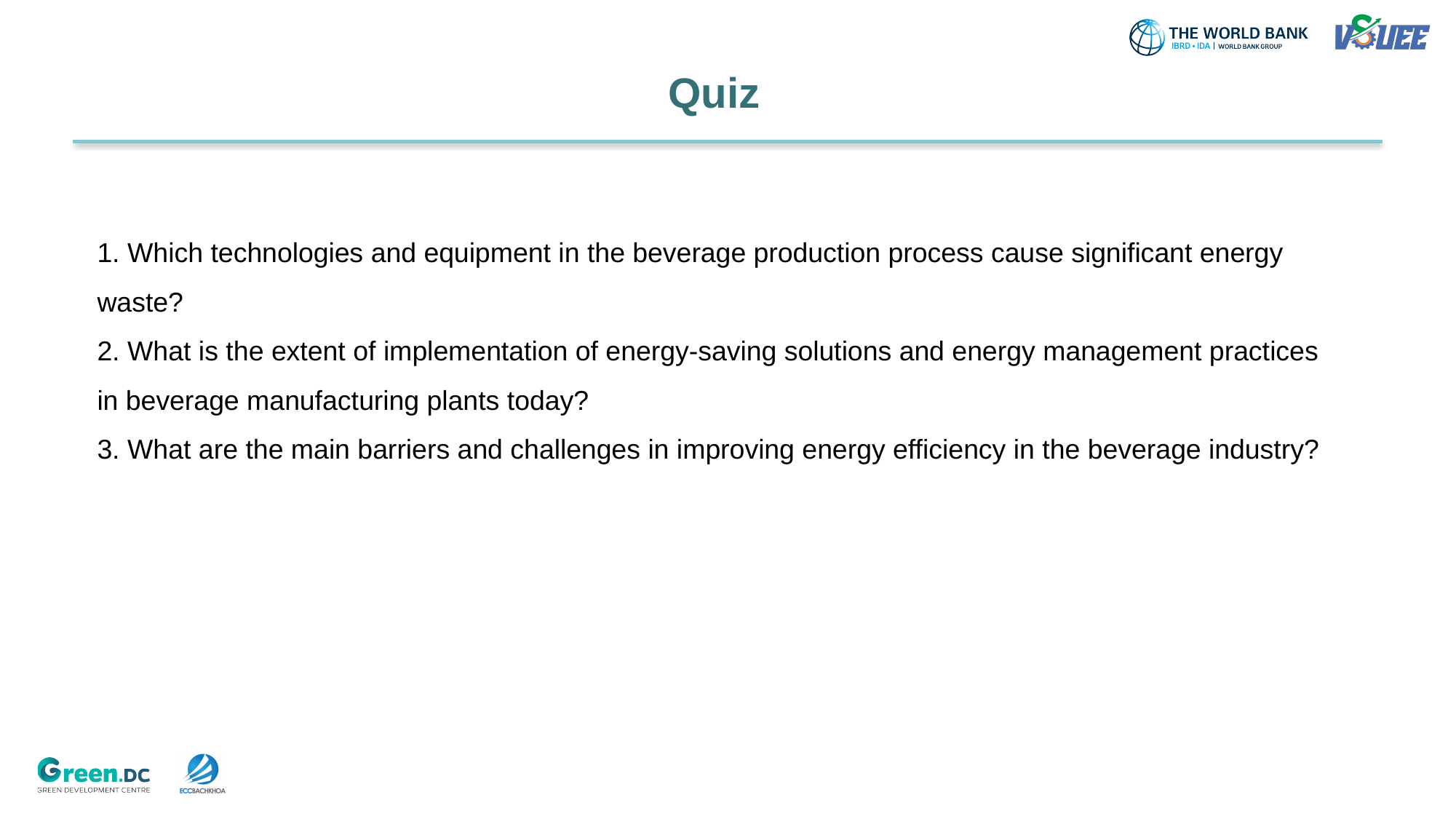

# Quiz
1. Which technologies and equipment in the beverage production process cause significant energy waste?
2. What is the extent of implementation of energy-saving solutions and energy management practices in beverage manufacturing plants today?
3. What are the main barriers and challenges in improving energy efficiency in the beverage industry?